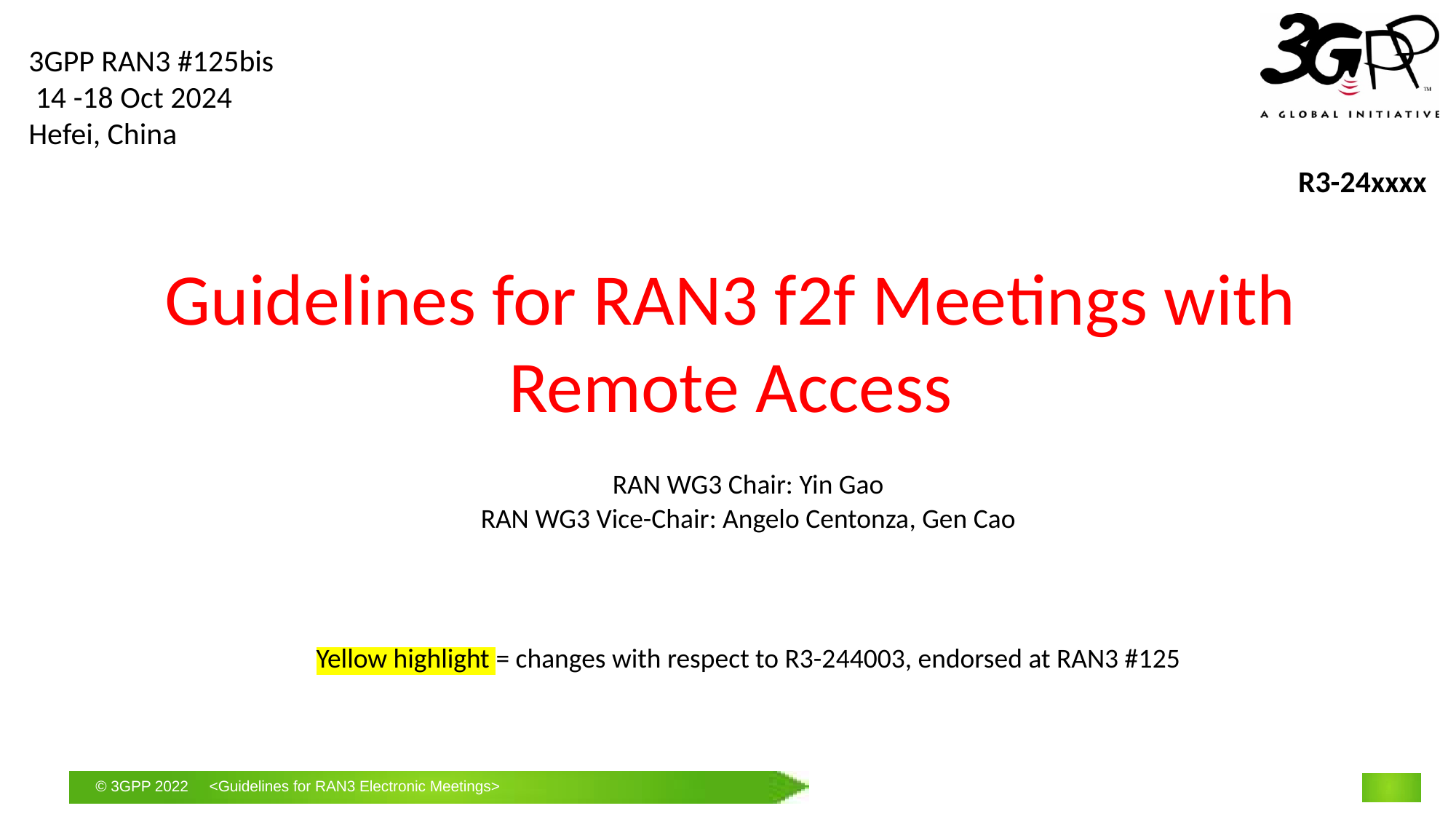

3GPP RAN3 #125bis
 14 -18 Oct 2024
Hefei, China
R3-24xxxx
# Guidelines for RAN3 f2f Meetings with Remote Access
RAN WG3 Chair: Yin Gao
RAN WG3 Vice-Chair: Angelo Centonza, Gen Cao

Yellow highlight = changes with respect to R3-244003, endorsed at RAN3 #125
1